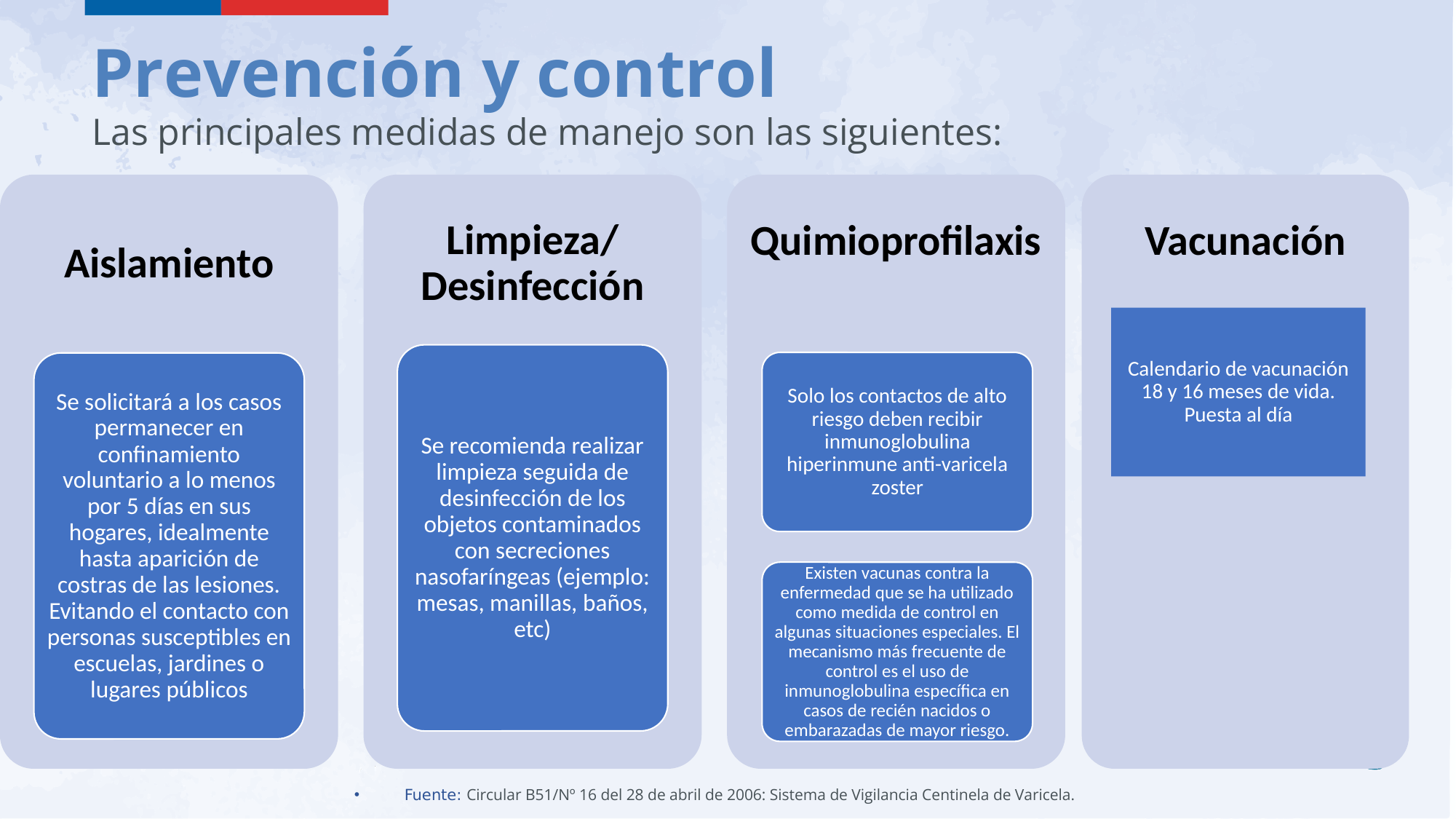

# Prevención y control
Las principales medidas de manejo son las siguientes:
Vacunación

Aislamiento

Limpieza/Desinfección

Quimioprofilaxis

Se recomienda realizar limpieza seguida de desinfección de los objetos contaminados con secreciones nasofaríngeas (ejemplo: mesas, manillas, baños, etc)
Solo los contactos de alto riesgo deben recibir inmunoglobulina hiperinmune anti-varicela zoster
Se solicitará a los casos permanecer en confinamiento voluntario a lo menos por 5 días en sus hogares, idealmente hasta aparición de costras de las lesiones. Evitando el contacto con personas susceptibles en escuelas, jardines o lugares públicos

Existen vacunas contra la enfermedad que se ha utilizado como medida de control en algunas situaciones especiales. El mecanismo más frecuente de control es el uso de inmunoglobulina específica en casos de recién nacidos o embarazadas de mayor riesgo.

Calendario de vacunación 18 y 16 meses de vida. Puesta al día
Fuente: Circular B51/Nº 16 del 28 de abril de 2006: Sistema de Vigilancia Centinela de Varicela.